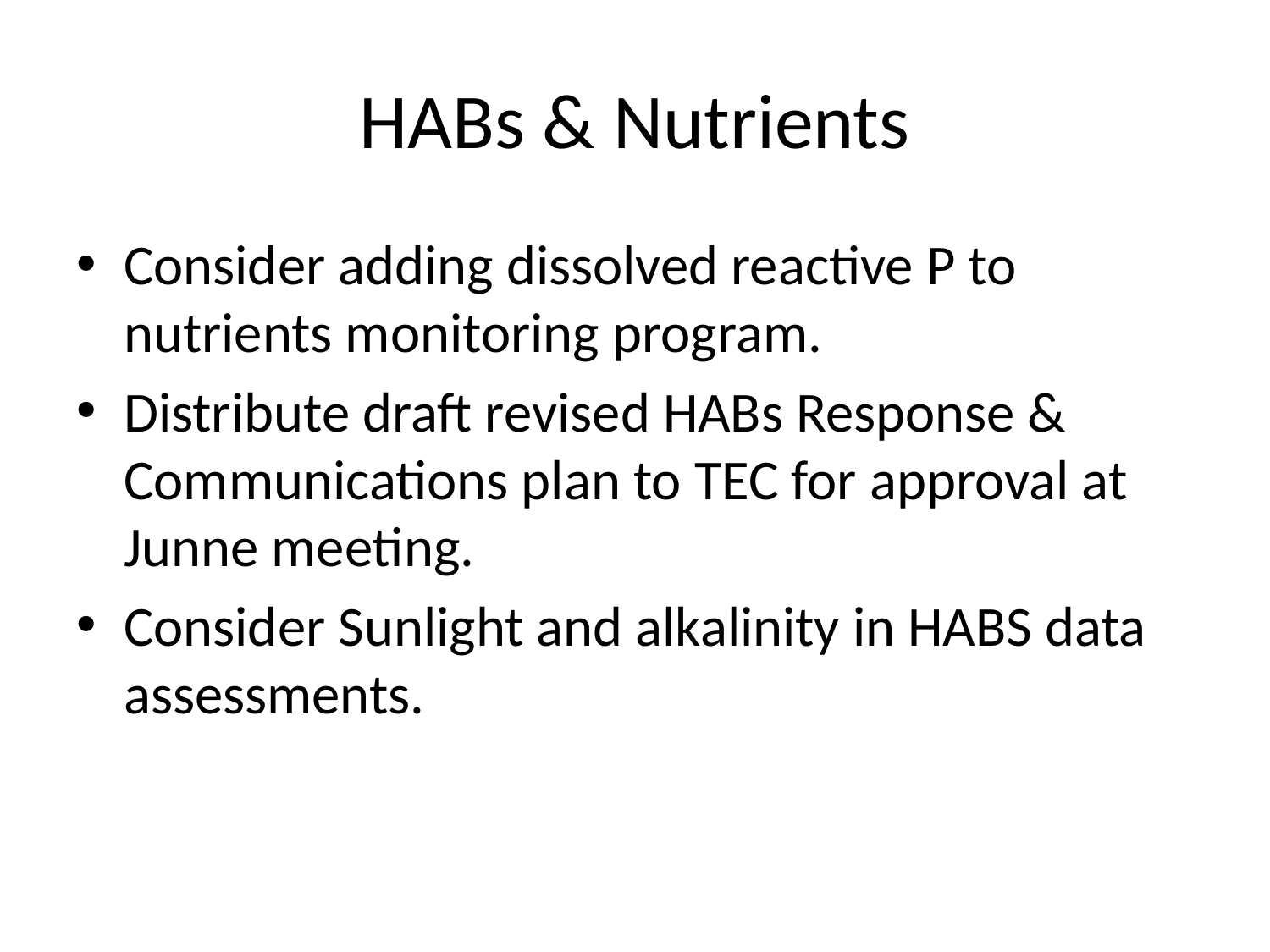

# HABs & Nutrients
Consider adding dissolved reactive P to nutrients monitoring program.
Distribute draft revised HABs Response & Communications plan to TEC for approval at Junne meeting.
Consider Sunlight and alkalinity in HABS data assessments.